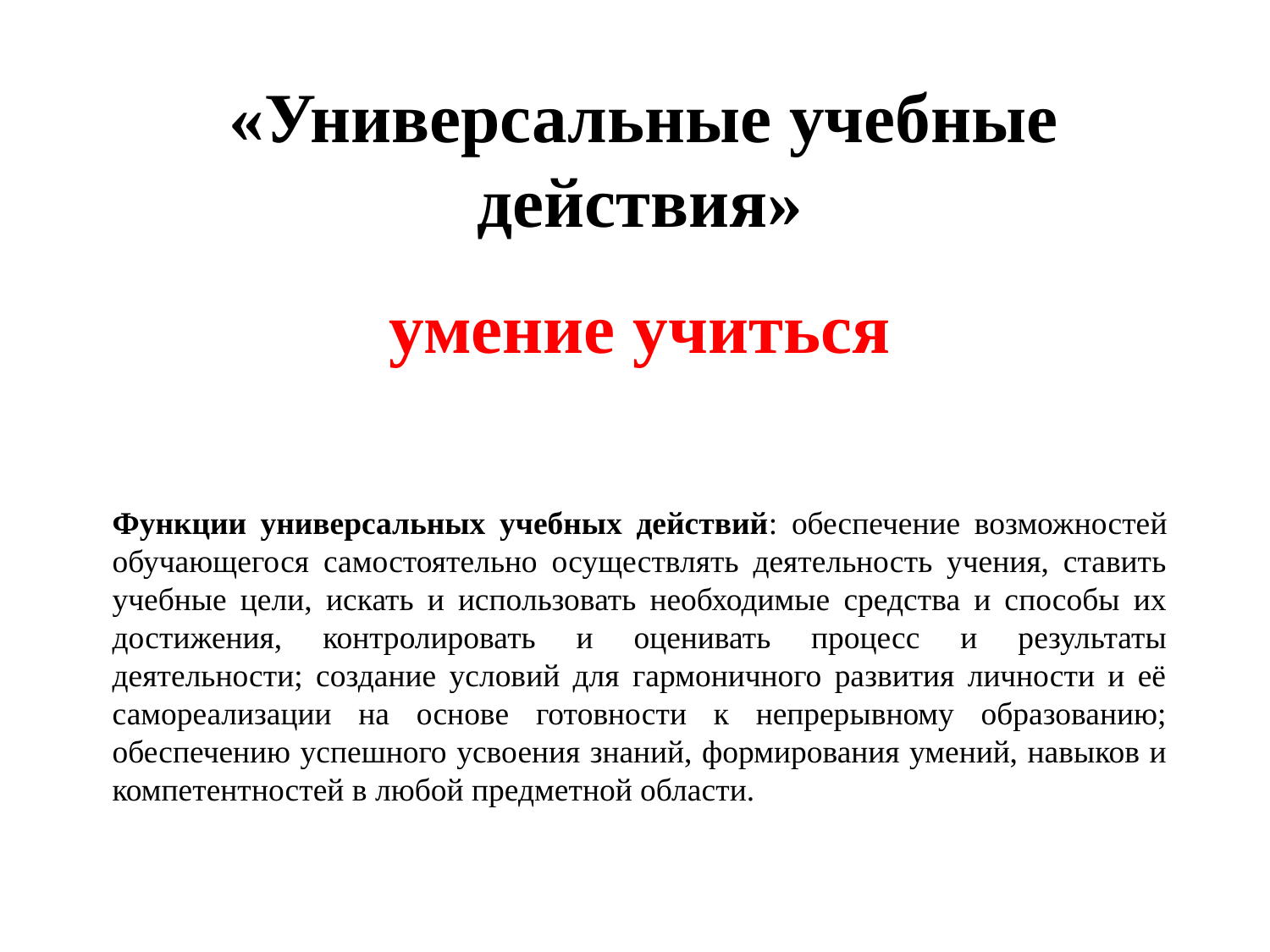

«Универсальные учебные действия»
умение учиться
Функции универсальных учебных действий: обеспечение возможностей обучающегося самостоятельно осуществлять деятельность учения, ставить учебные цели, искать и использовать необходимые средства и способы их достижения, контролировать и оценивать процесс и результаты деятельности; создание условий для гармоничного развития личности и её самореализации на основе готовности к непрерывному образованию; обеспечению успешного усвоения знаний, формирования умений, навыков и компетентностей в любой предметной области.